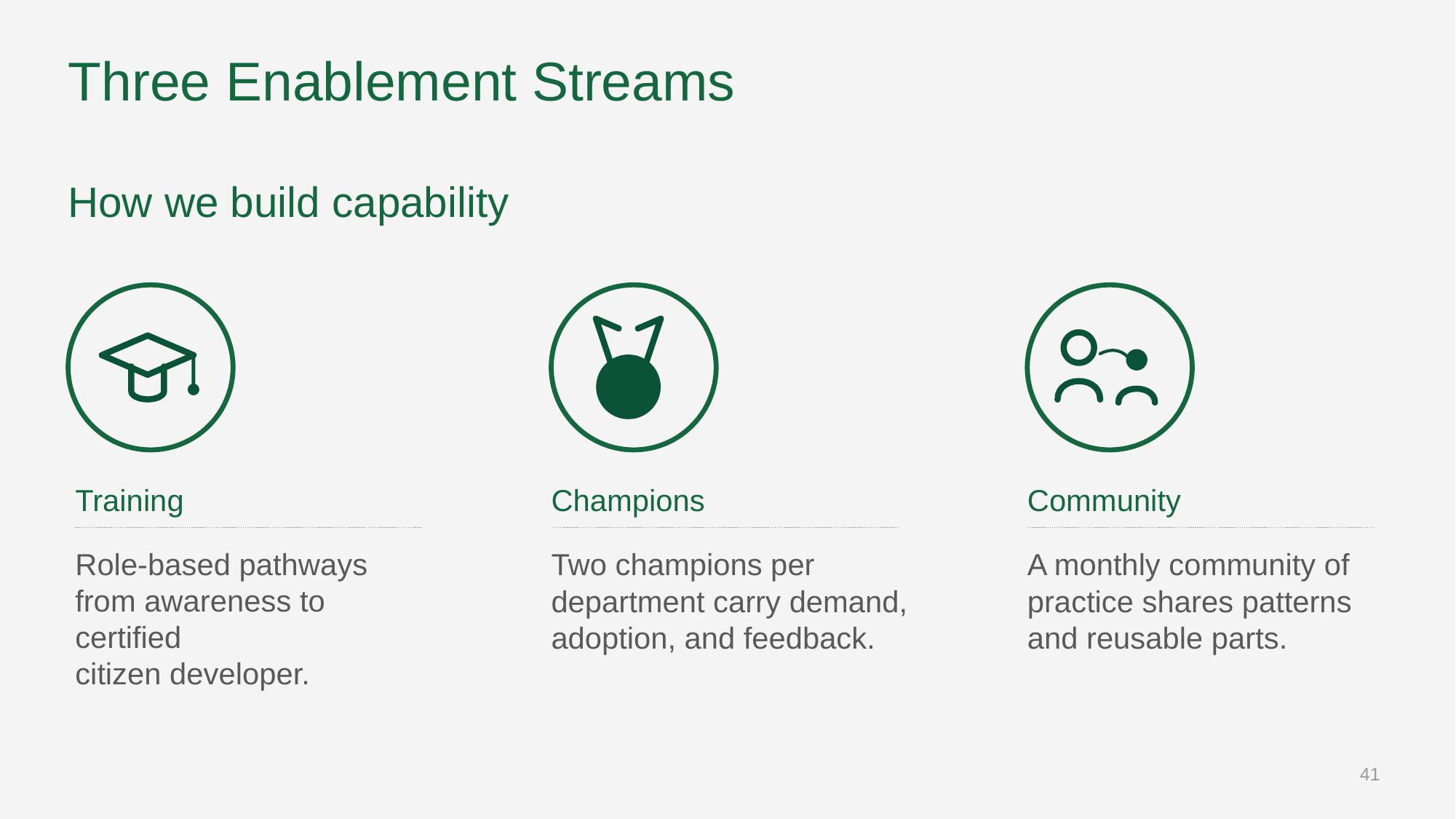

# Three Enablement Streams
How we build capability

Training
Champions
Community
Role-based pathways from awareness to certified
citizen developer.
Two champions per department carry demand, adoption, and feedback.
A monthly community of practice shares patterns and reusable parts.
41